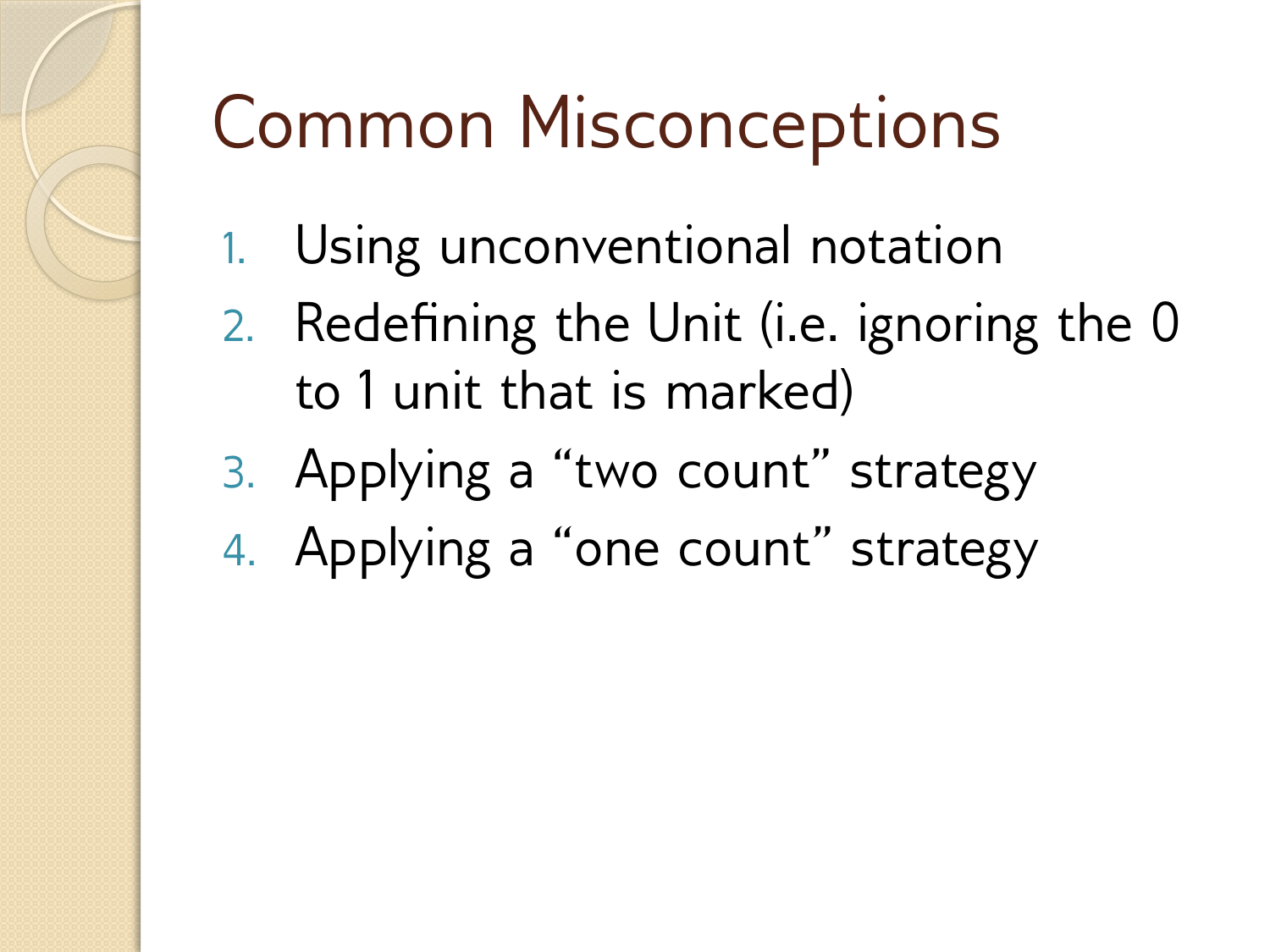

# Common Misconceptions
Using unconventional notation
Redefining the Unit (i.e. ignoring the 0 to 1 unit that is marked)
Applying a “two count” strategy
Applying a “one count” strategy